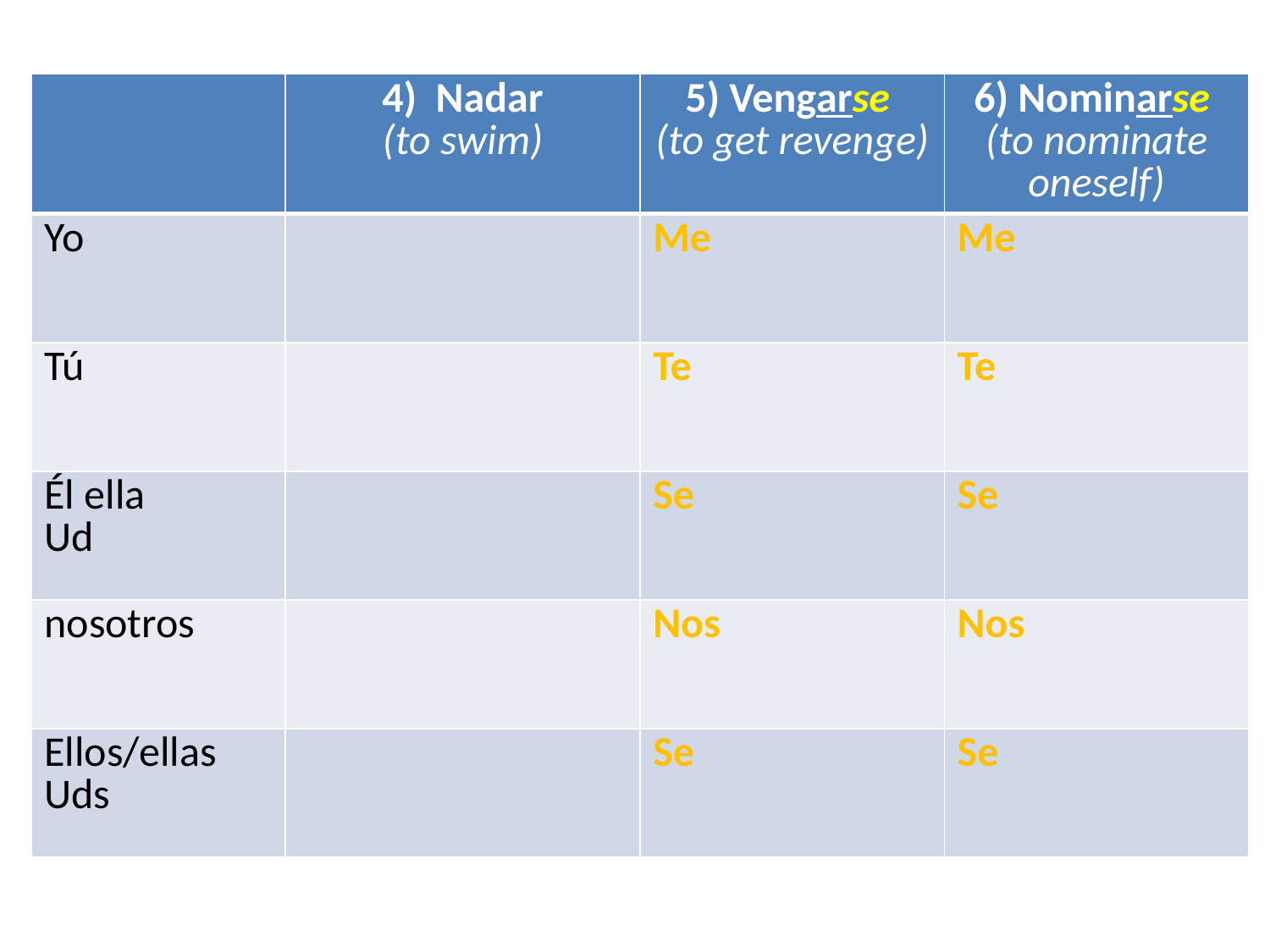

|  | 4) Nadar (to swim) | 5) Vengarse (to get revenge) | 6) Nominarse (to nominate oneself) |
| --- | --- | --- | --- |
| Yo |  | Me | Me |
| Tú |  | Te | Te |
| Él ella Ud |  | Se | Se |
| nosotros |  | Nos | Nos |
| Ellos/ellas Uds |  | Se | Se |